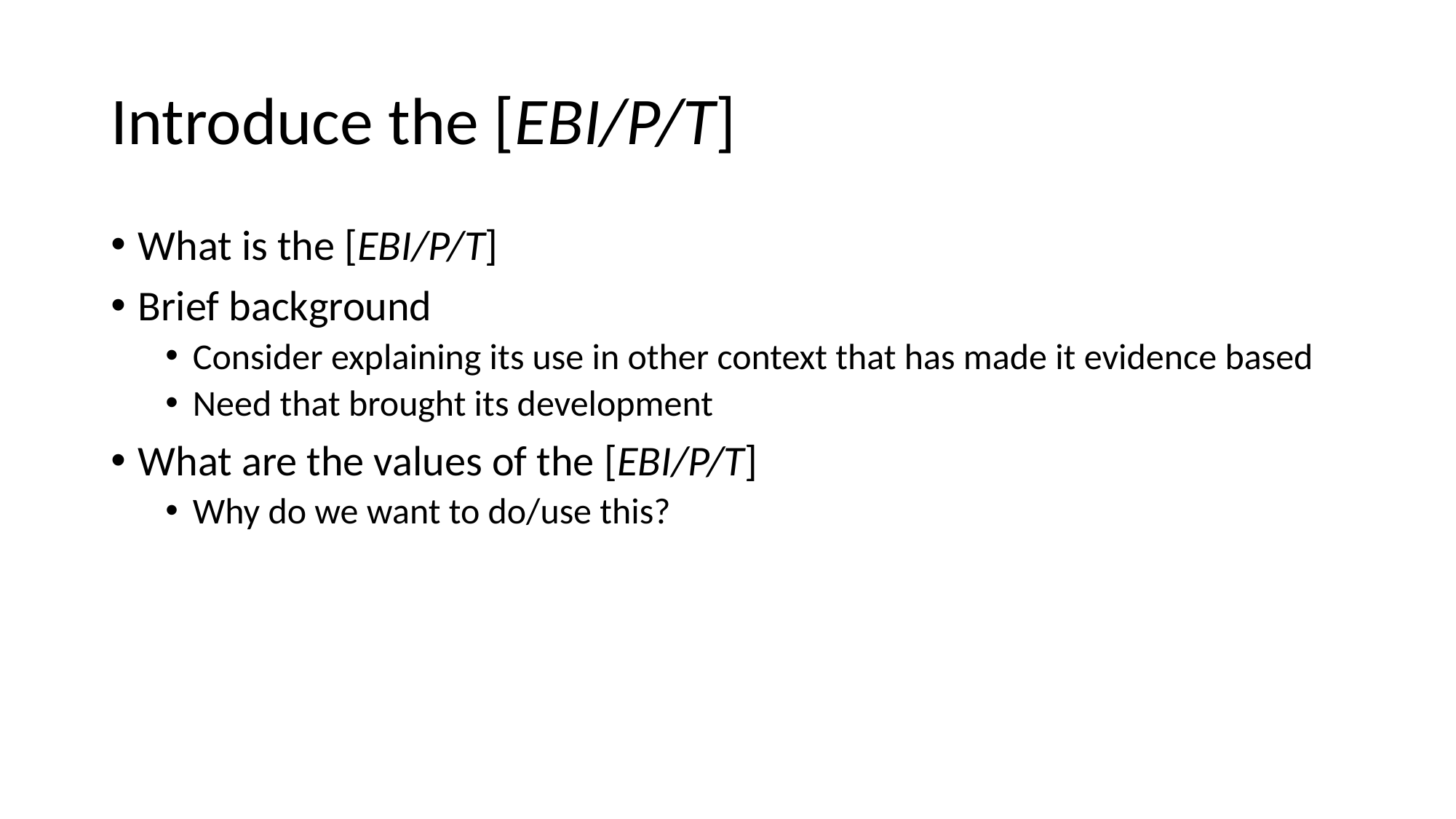

# Introduce the [EBI/P/T]
What is the [EBI/P/T]
Brief background
Consider explaining its use in other context that has made it evidence based
Need that brought its development
What are the values of the [EBI/P/T]
Why do we want to do/use this?